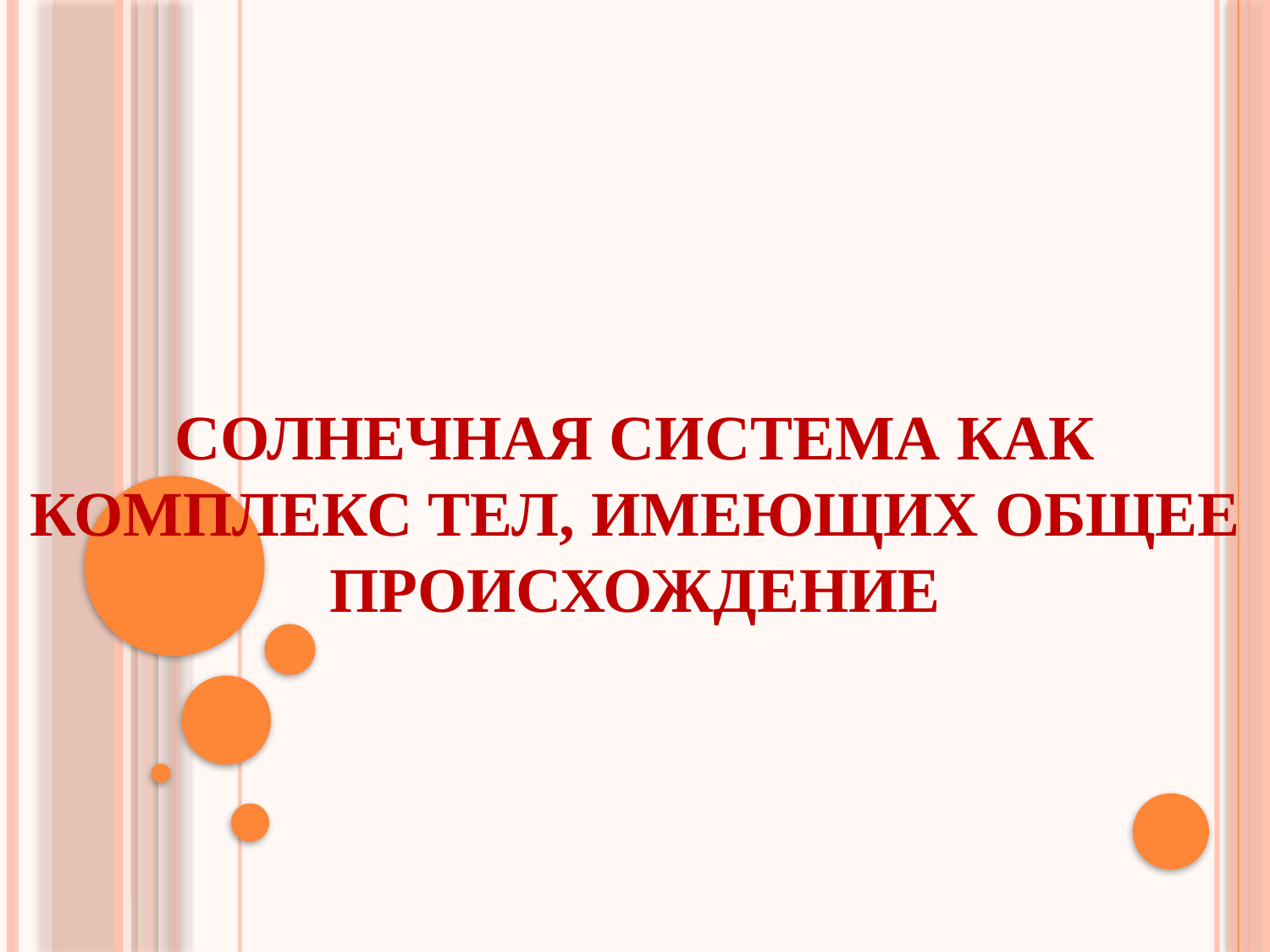

СОЛНЕЧНАЯ СИСТЕМА КАК КОМПЛЕКС ТЕЛ, ИМЕЮЩИХ ОБЩЕЕ ПРОИСХОЖДЕНИЕ